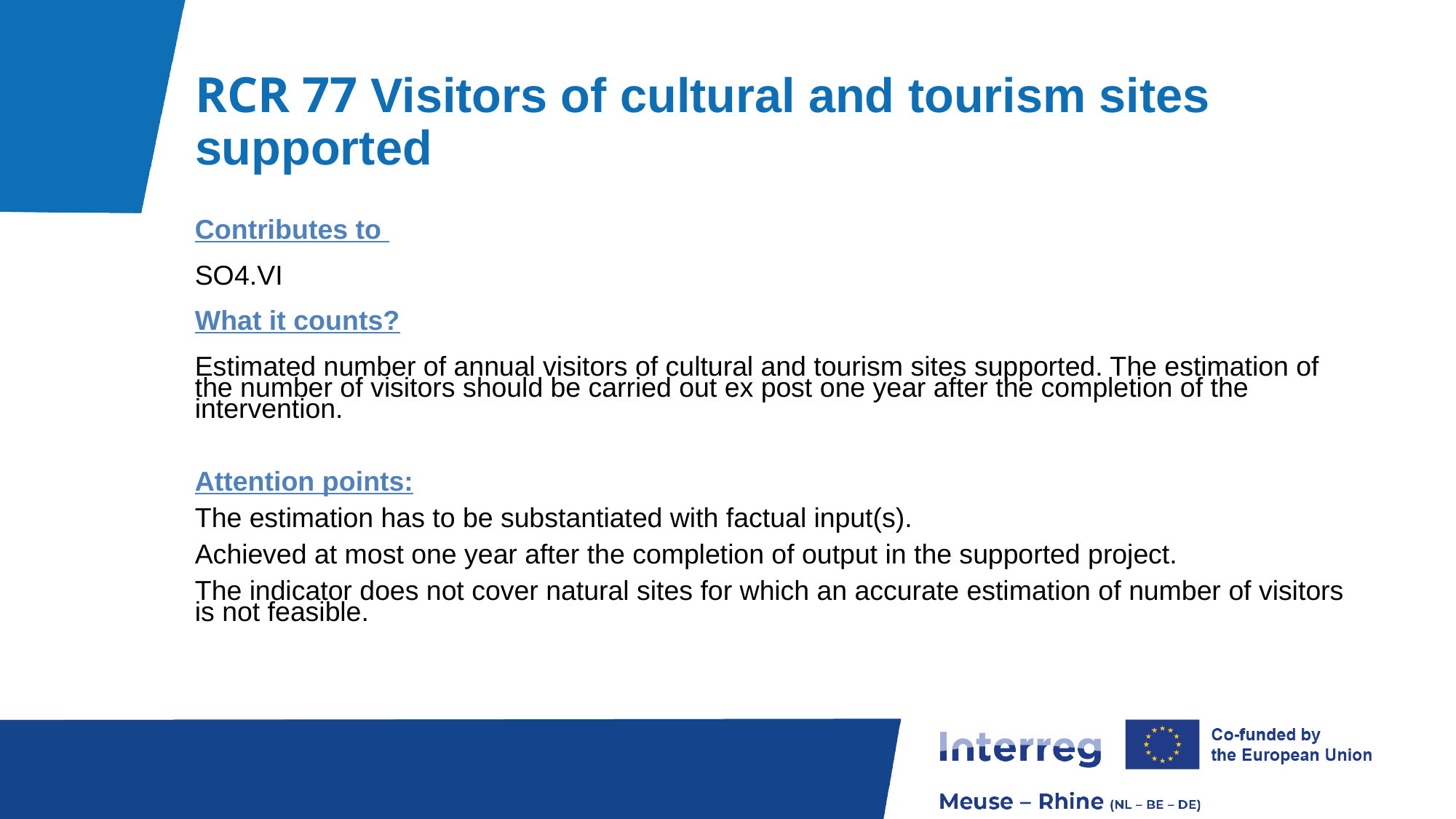

# RCR 77 Visitors of cultural and tourism sites supported
Contributes to
SO4.VI
What it counts?
Estimated number of annual visitors of cultural and tourism sites supported. The estimation of the number of visitors should be carried out ex post one year after the completion of the intervention.

Attention points:
The estimation has to be substantiated with factual input(s).
Achieved at most one year after the completion of output in the supported project.
The indicator does not cover natural sites for which an accurate estimation of number of visitors is not feasible.